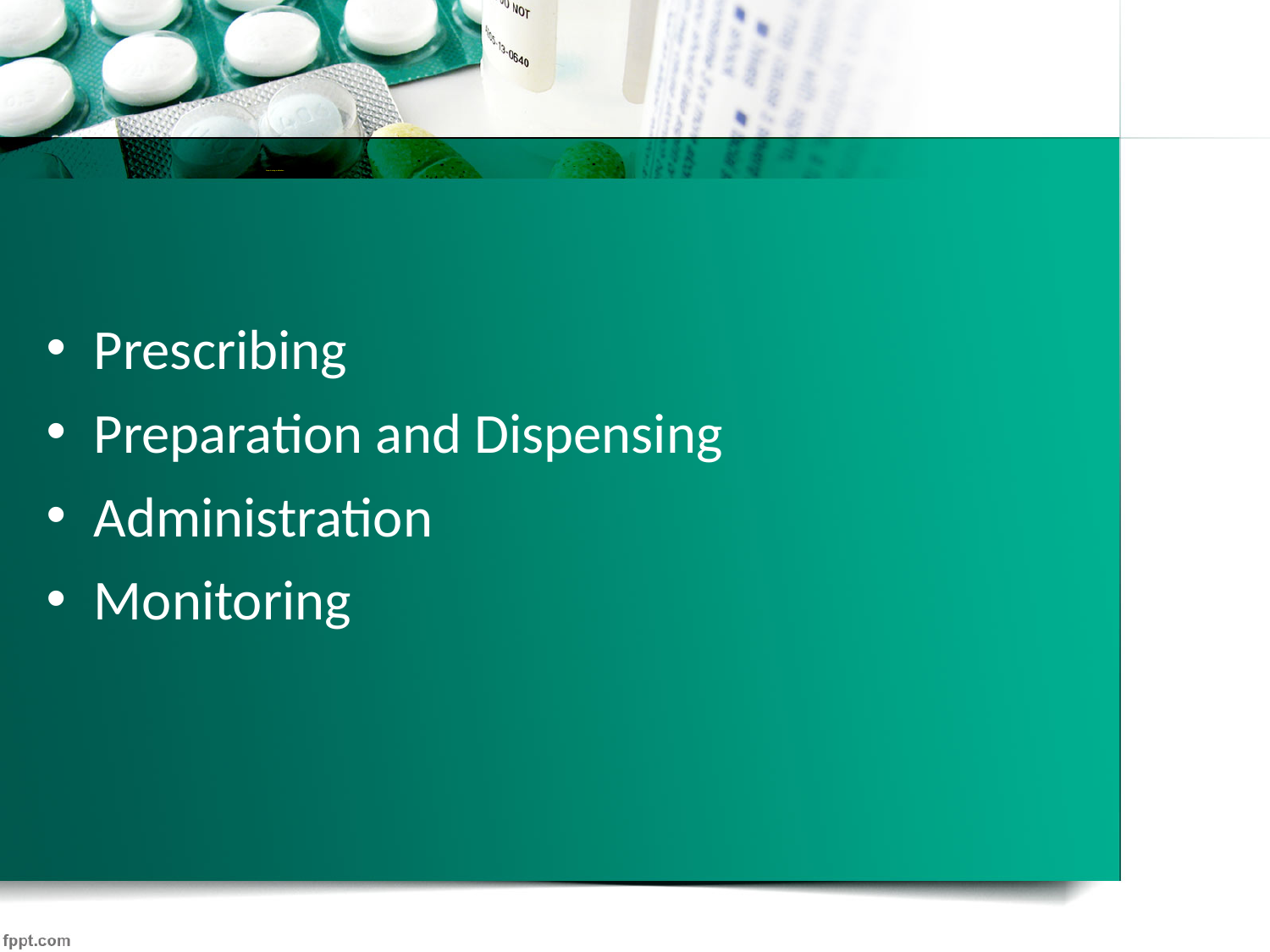

# Steps in using medication
Prescribing
Preparation and Dispensing
Administration
Monitoring